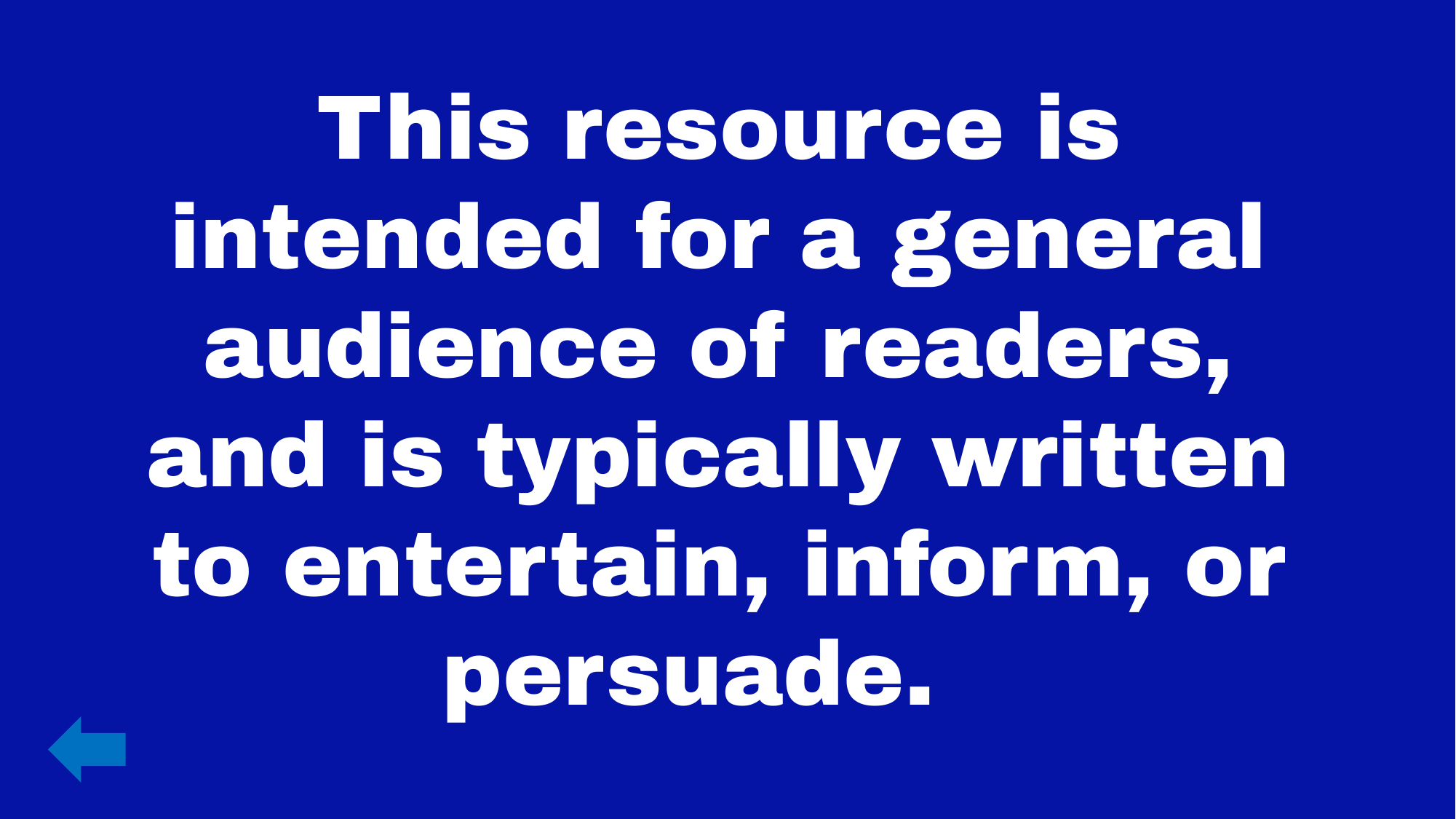

This resource is intended for a general audience of readers, and is typically written to entertain, inform, or persuade.